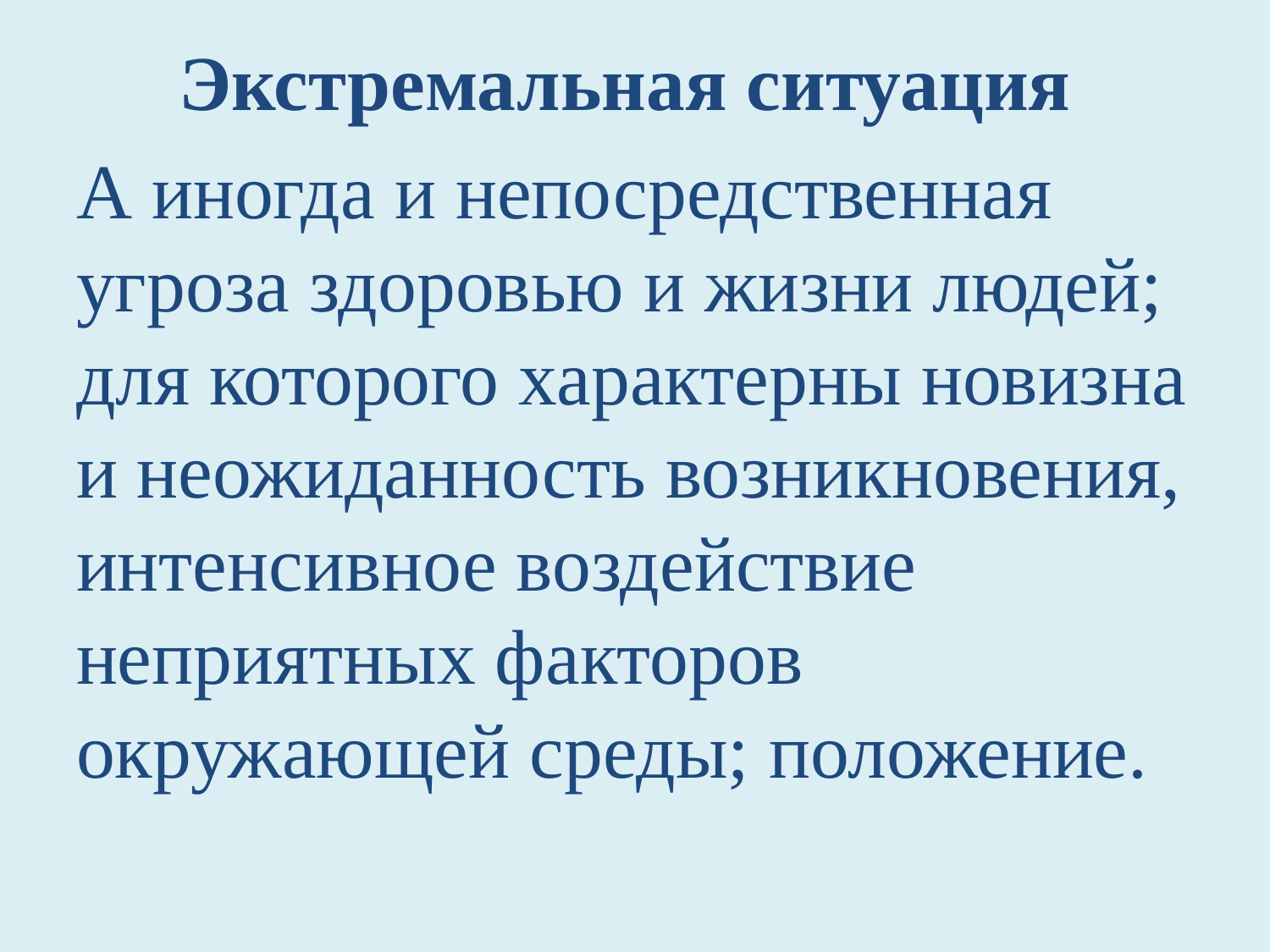

Экстремальная ситуация
А иногда и непосредственная угроза здоровью и жизни людей; для которого характерны новизна и неожиданность возникновения, интенсивное воздействие неприятных факторов окружающей среды; положение.